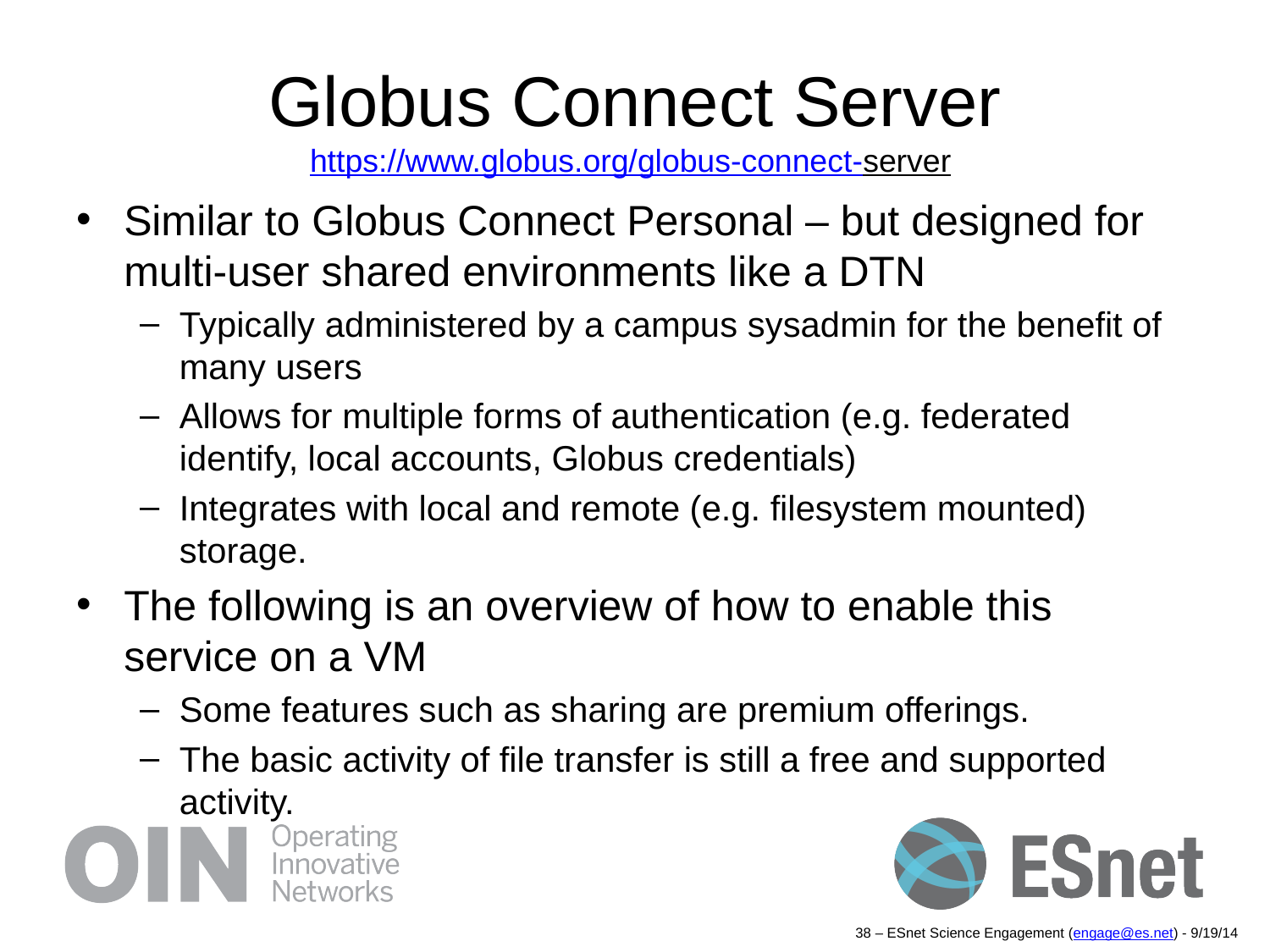

# Globus Connect Server https://www.globus.org/globus-connect-server
Similar to Globus Connect Personal – but designed for multi-user shared environments like a DTN
Typically administered by a campus sysadmin for the benefit of many users
Allows for multiple forms of authentication (e.g. federated identify, local accounts, Globus credentials)
Integrates with local and remote (e.g. filesystem mounted) storage.
The following is an overview of how to enable this service on a VM
Some features such as sharing are premium offerings.
The basic activity of file transfer is still a free and supported activity.
38 – ESnet Science Engagement (engage@es.net) - 9/19/14